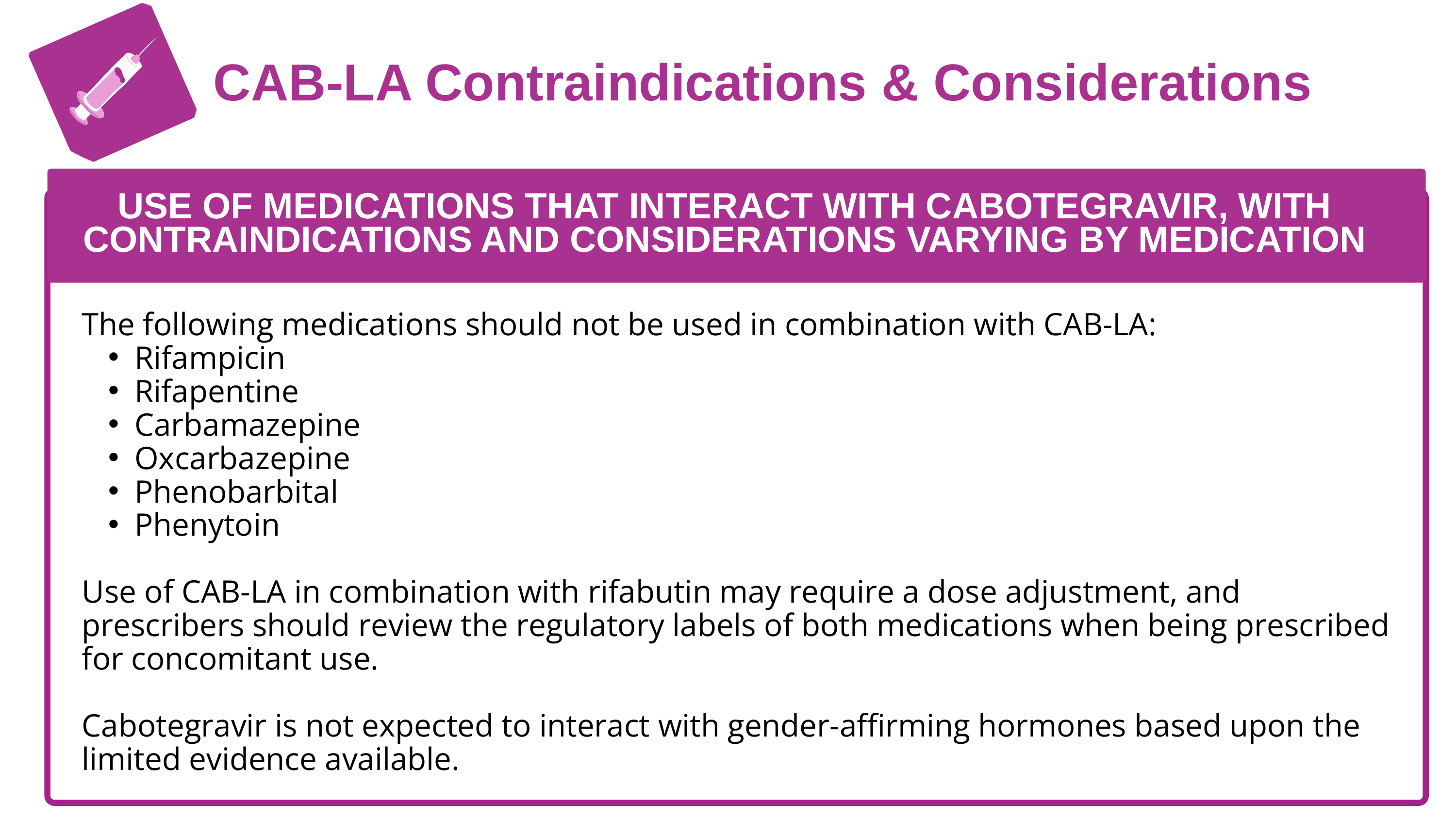

C
CAB-LA Contraindications & Considerations

USE OF MEDICATIONS THAT INTERACT WITH CABOTEGRAVIR, WITH CONTRAINDICATIONS AND CONSIDERATIONS VARYING BY MEDICATION

The following medications should not be used in combination with CAB-LA:
Rifampicin
Rifapentine
Carbamazepine
Oxcarbazepine
Phenobarbital
Phenytoin

Use of CAB-LA in combination with rifabutin may require a dose adjustment, and prescribers should review the regulatory labels of both medications when being prescribed for concomitant use.

Cabotegravir is not expected to interact with gender-affirming hormones based upon the limited evidence available.